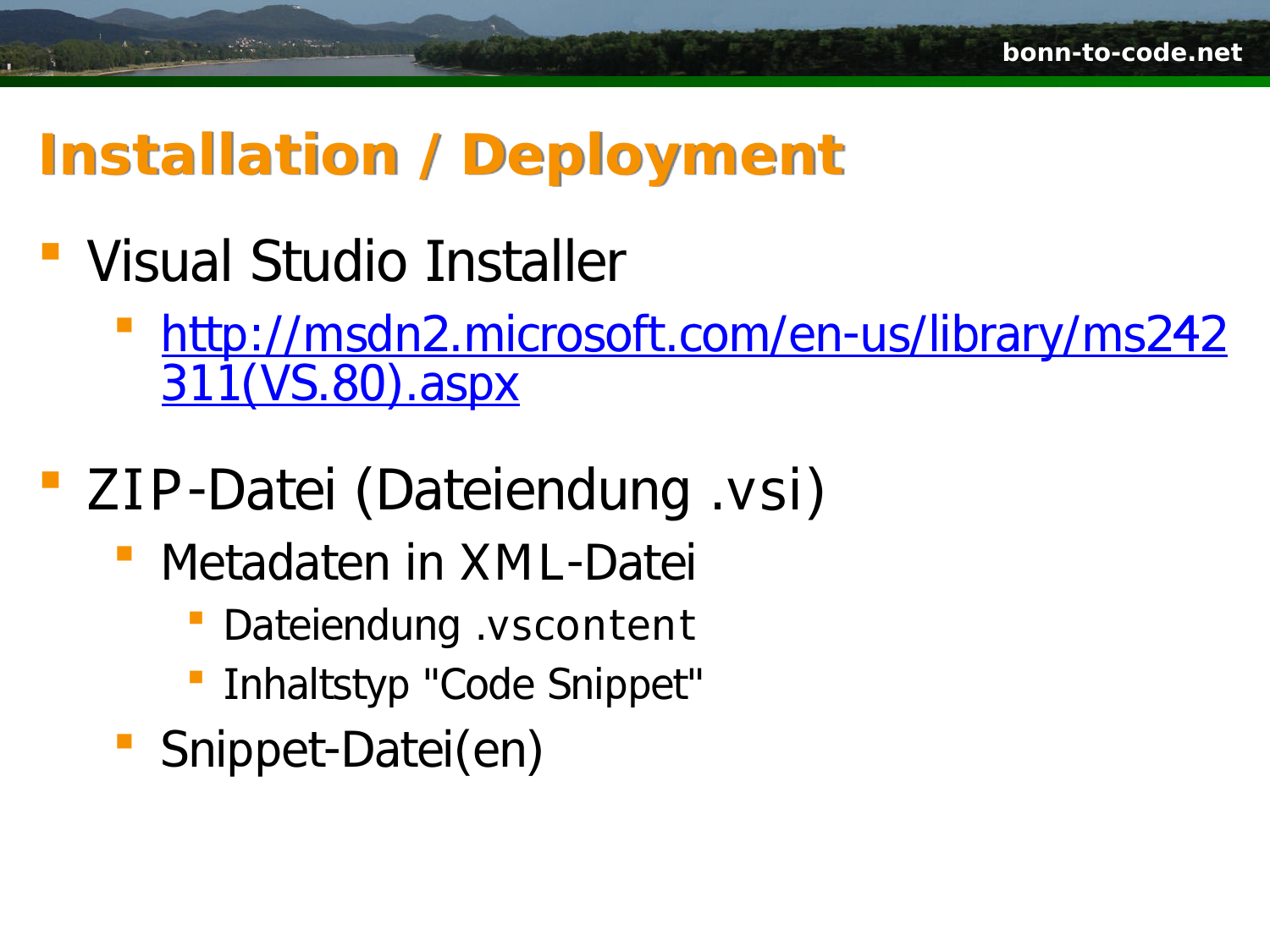

# Installation / Deployment
Visual Studio Installer
http://msdn2.microsoft.com/en-us/library/ms242311(VS.80).aspx
ZIP-Datei (Dateiendung .vsi)
Metadaten in XML-Datei
Dateiendung .vscontent
Inhaltstyp "Code Snippet"
Snippet-Datei(en)